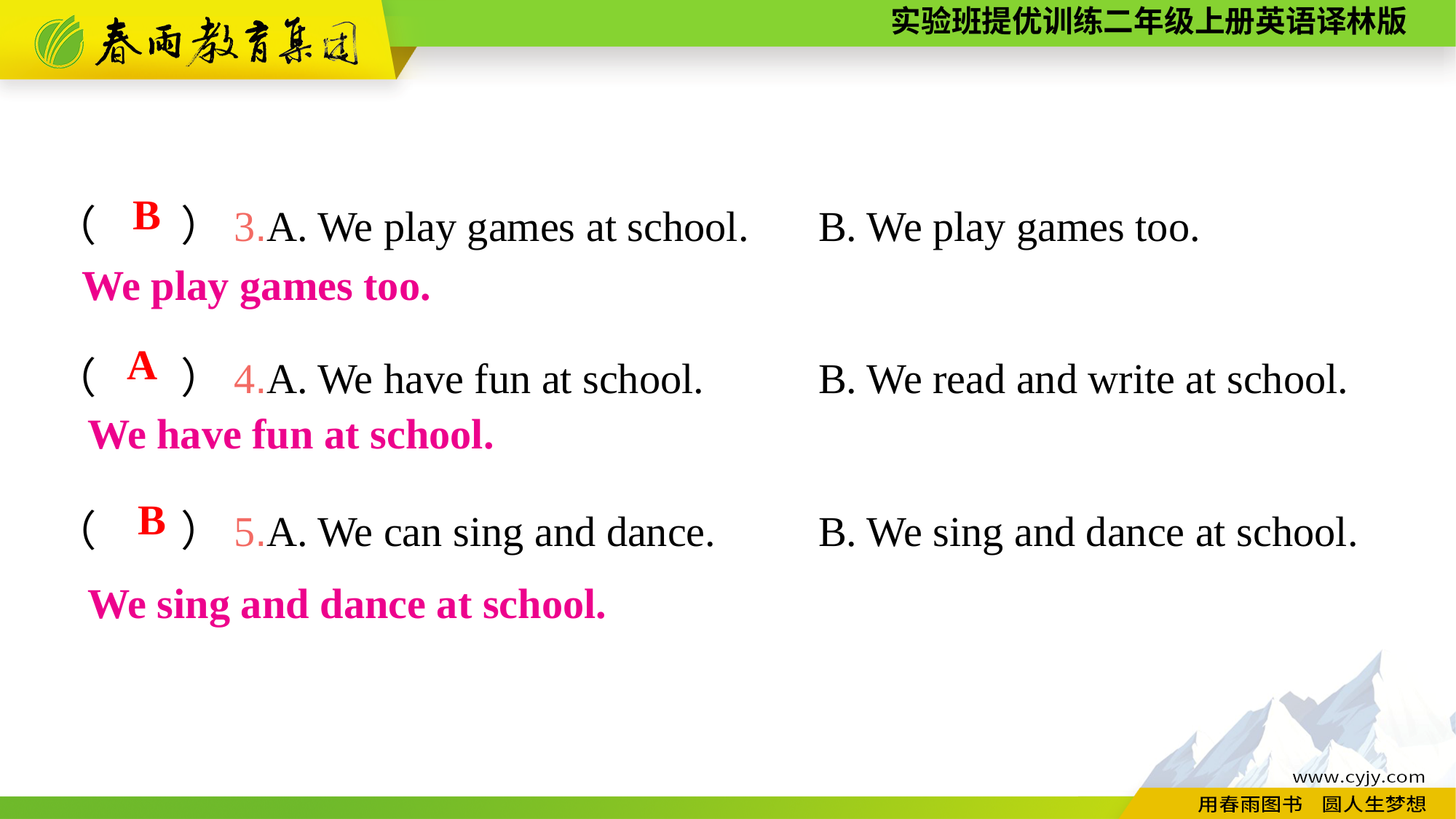

（　　）3.A. We play games at school.	B. We play games too.

（　　）4.A. We have fun at school.		B. We read and write at school.

（　　）5.A. We can sing and dance.	B. We sing and dance at school.
B
We play games too.
A
We have fun at school.
B
We sing and dance at school.